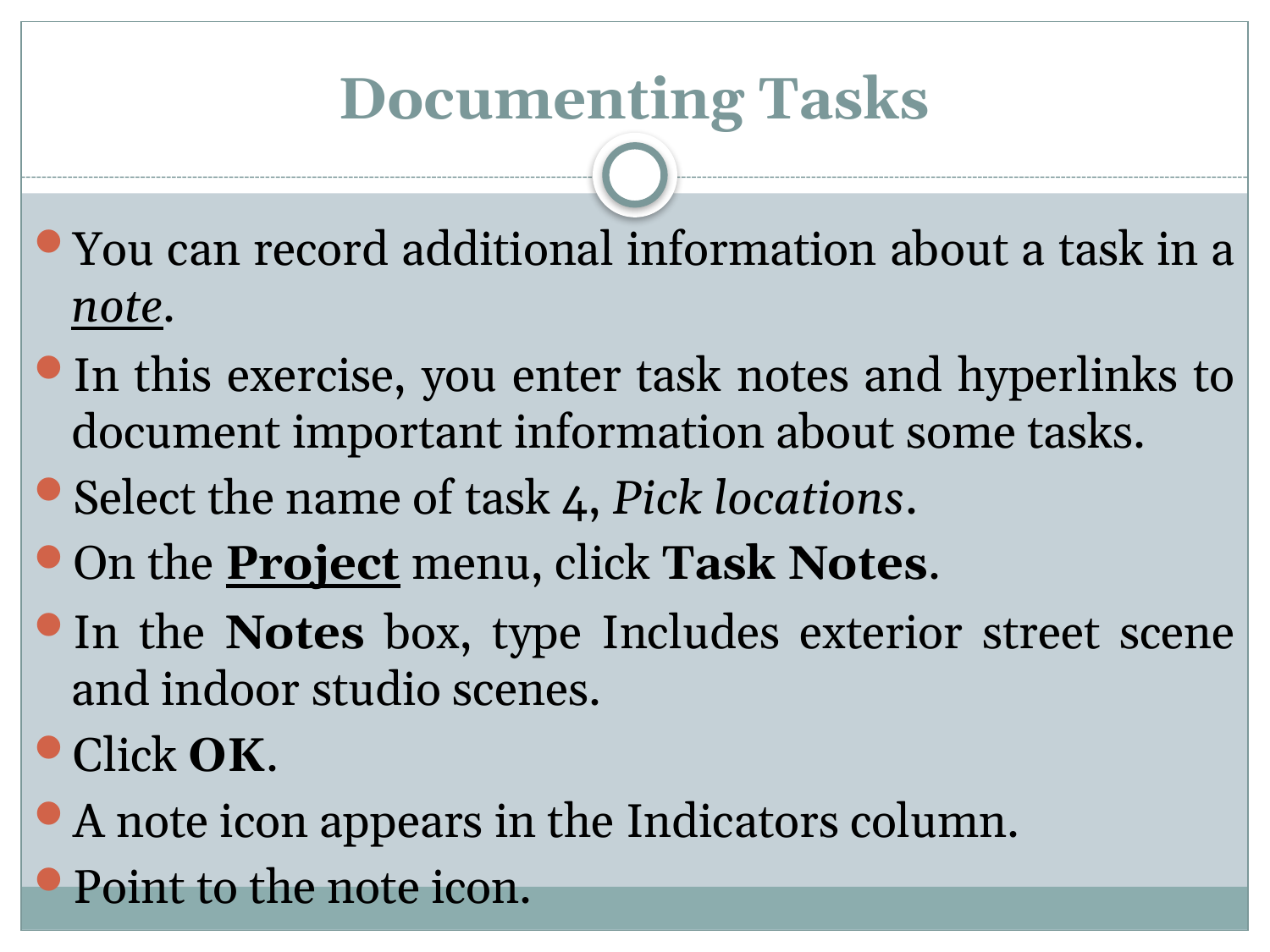

# Documenting Tasks
You can record additional information about a task in a note.
In this exercise, you enter task notes and hyperlinks to document important information about some tasks.
Select the name of task 4, Pick locations.
On the Project menu, click Task Notes.
In the Notes box, type Includes exterior street scene and indoor studio scenes.
Click OK.
A note icon appears in the Indicators column.
Point to the note icon.